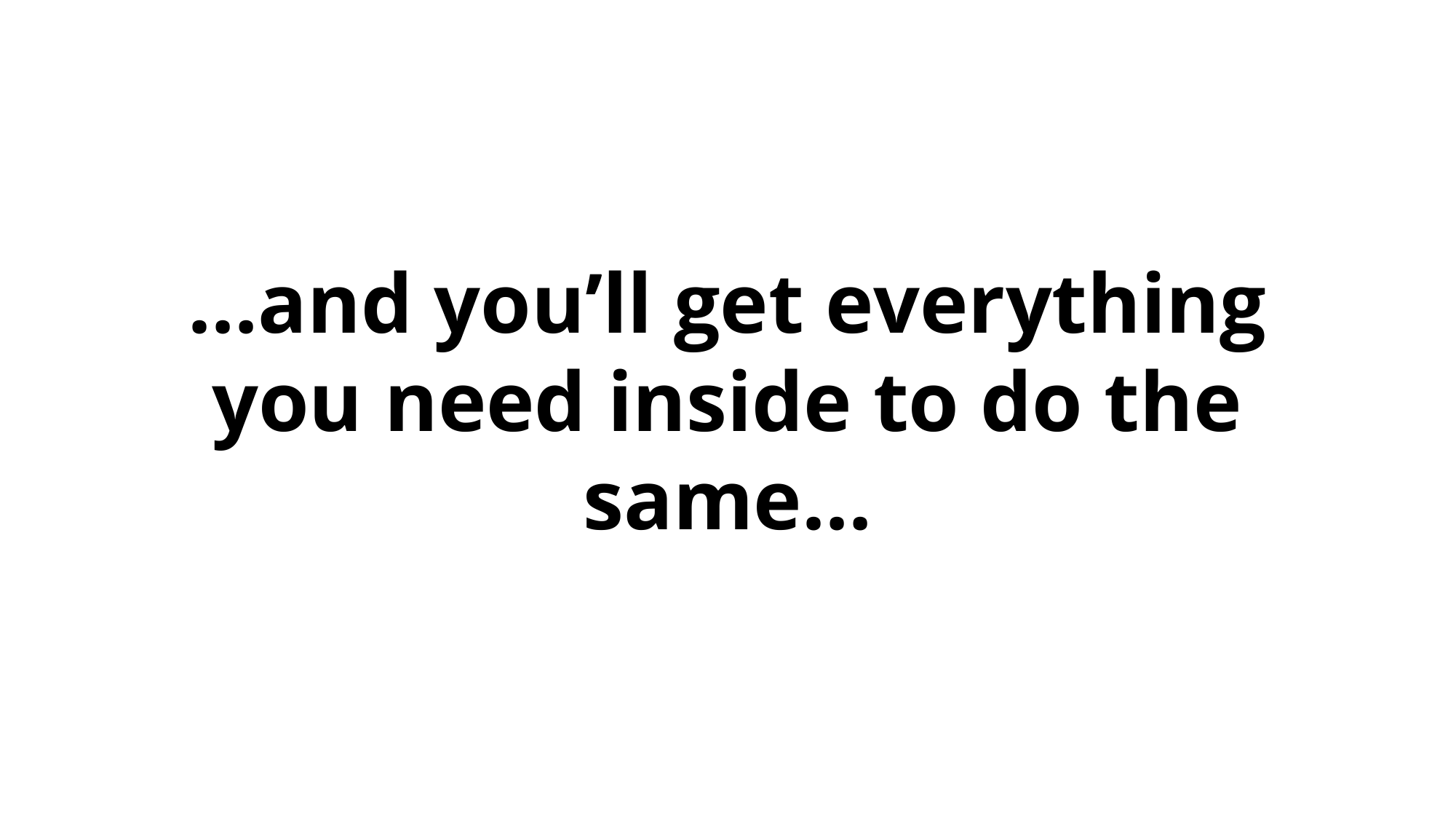

…and you’ll get everything you need inside to do the same…